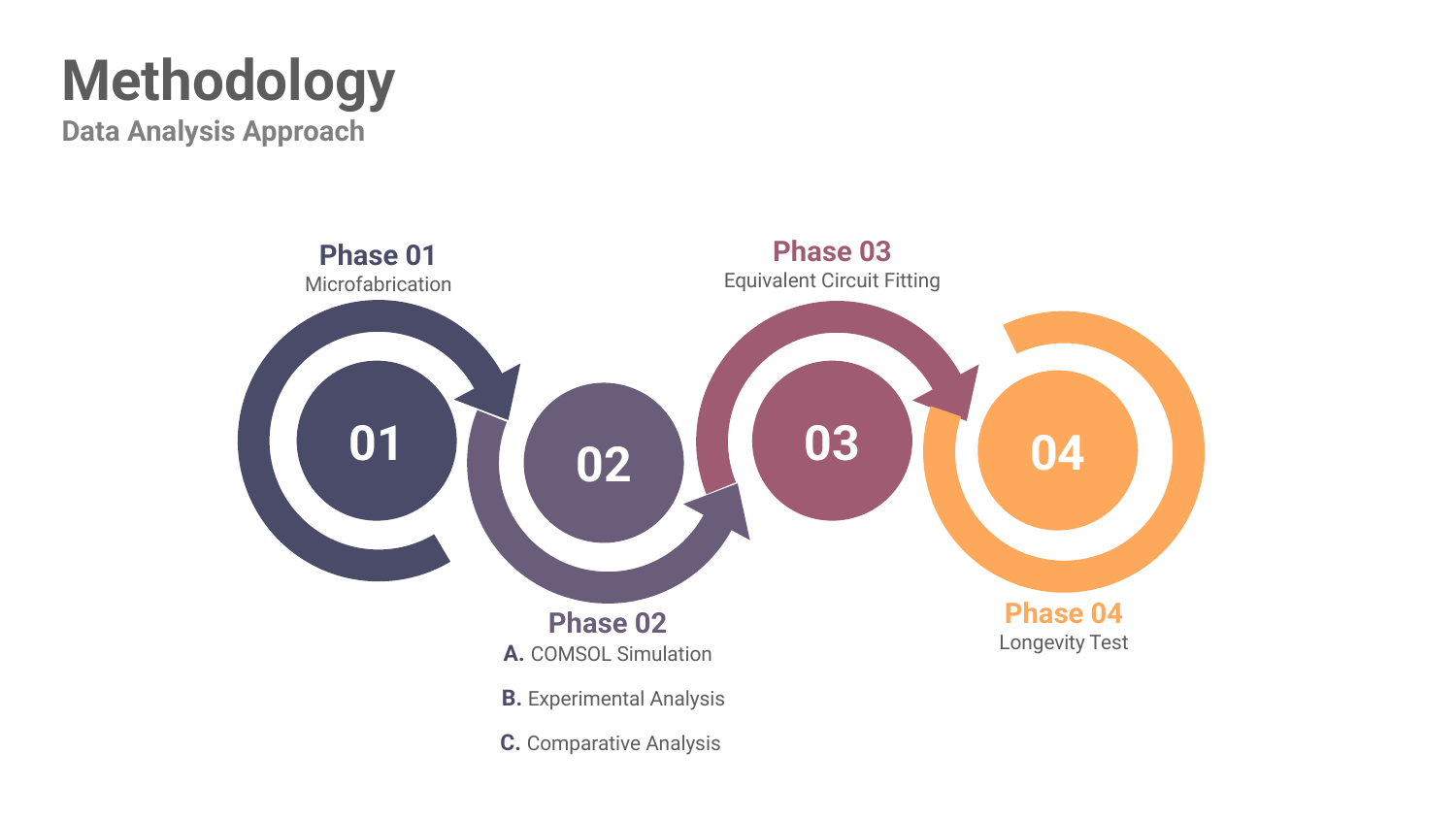

# Methodology
Data Analysis Approach
Phase 03
Equivalent Circuit Fitting
Phase 01
Microfabrication

03
01
04
02
Phase 04
Longevity Test
Phase 02
A. COMSOL Simulation
  B. Experimental Analysis
 C. Comparative Analysis